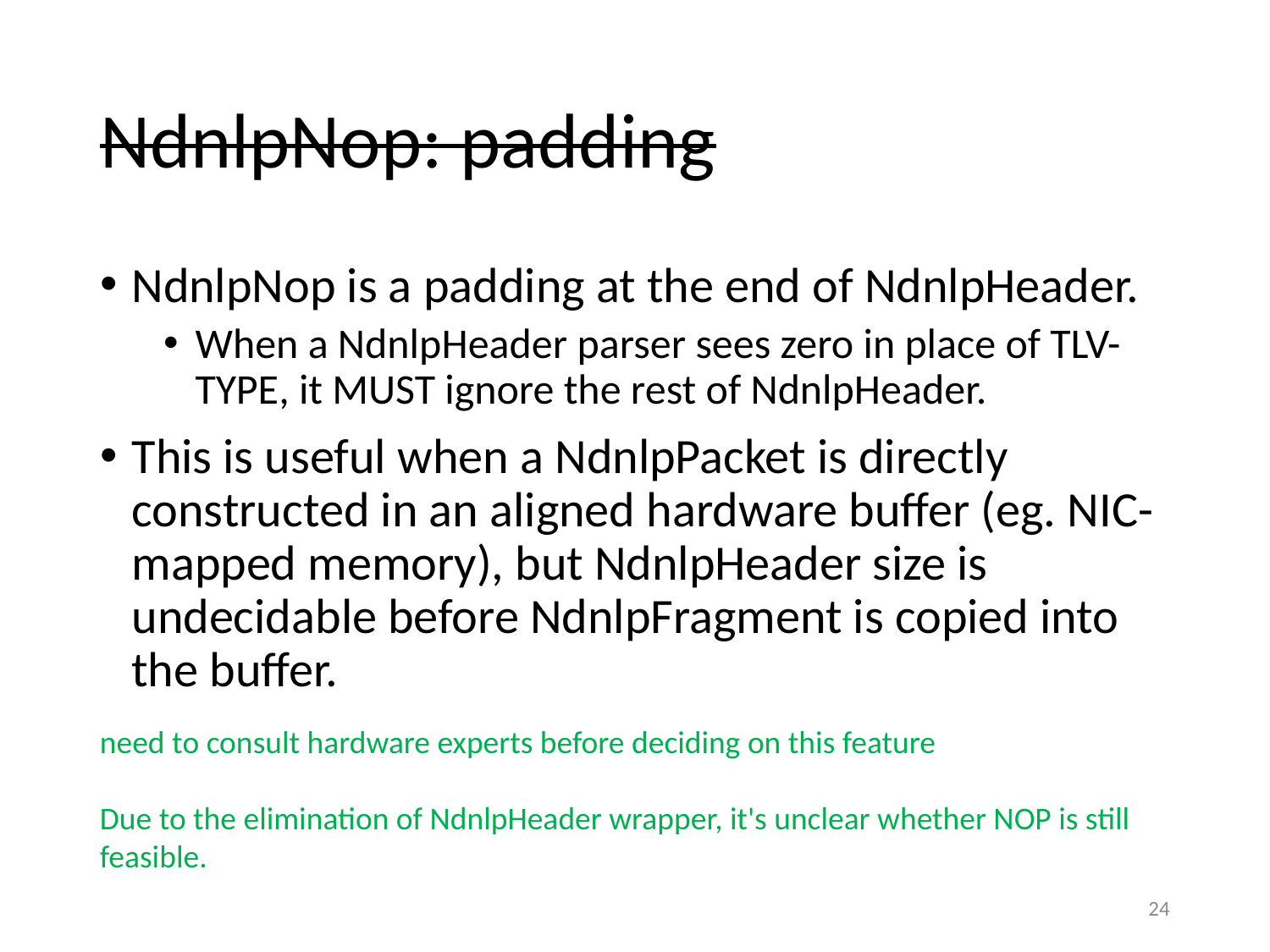

# NdnlpNop: padding
NdnlpNop is a padding at the end of NdnlpHeader.
When a NdnlpHeader parser sees zero in place of TLV-TYPE, it MUST ignore the rest of NdnlpHeader.
This is useful when a NdnlpPacket is directly constructed in an aligned hardware buffer (eg. NIC-mapped memory), but NdnlpHeader size is undecidable before NdnlpFragment is copied into the buffer.
need to consult hardware experts before deciding on this feature

Due to the elimination of NdnlpHeader wrapper, it's unclear whether NOP is still feasible.
24